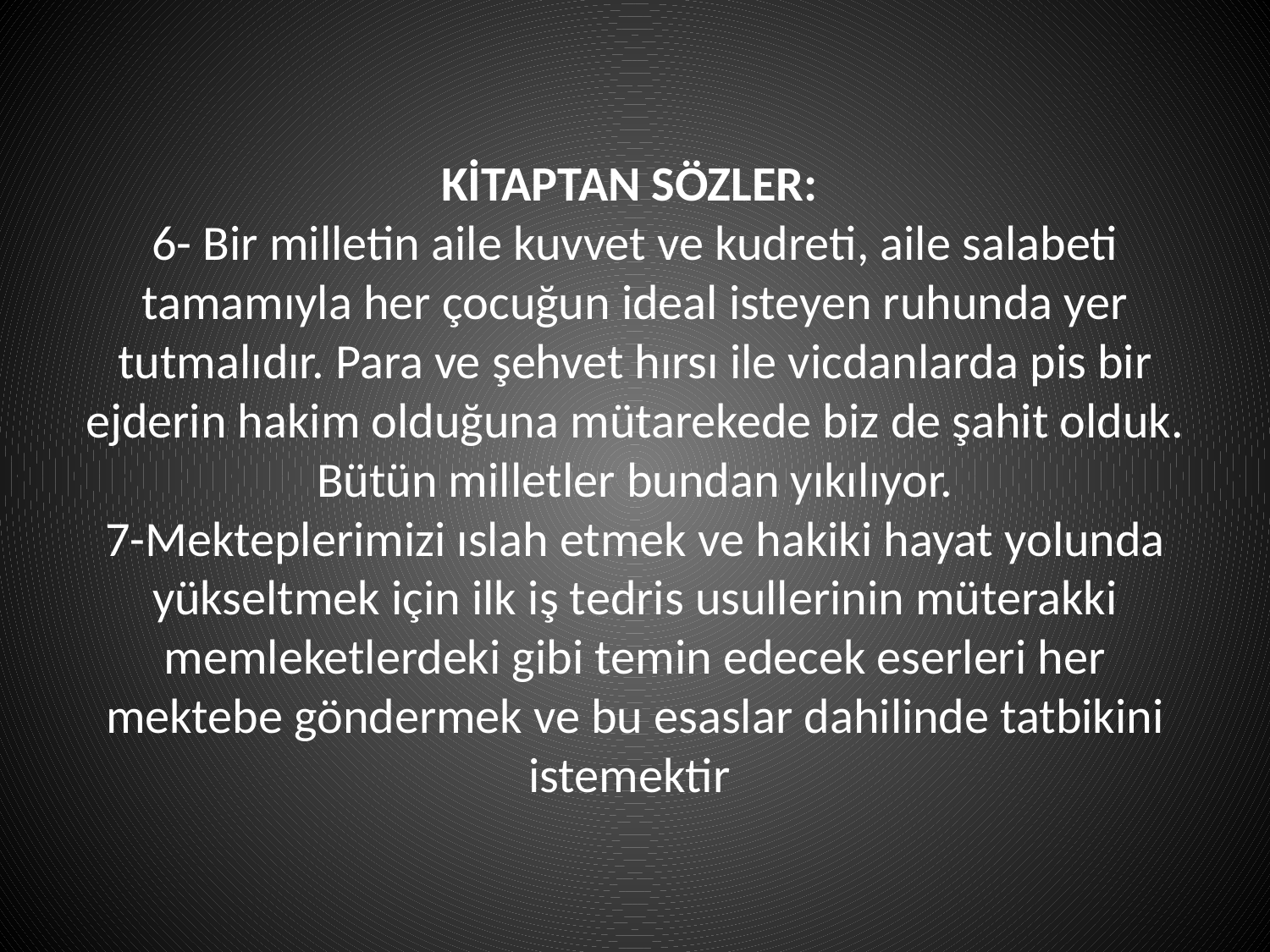

KİTAPTAN SÖZLER:
6- Bir milletin aile kuvvet ve kudreti, aile salabeti tamamıyla her çocuğun ideal isteyen ruhunda yer tutmalıdır. Para ve şehvet hırsı ile vicdanlarda pis bir ejderin hakim olduğuna mütarekede biz de şahit olduk. Bütün milletler bundan yıkılıyor.
7-Mekteplerimizi ıslah etmek ve hakiki hayat yolunda yükseltmek için ilk iş tedris usullerinin müterakki memleketlerdeki gibi temin edecek eserleri her mektebe göndermek ve bu esaslar dahilinde tatbikini istemektir